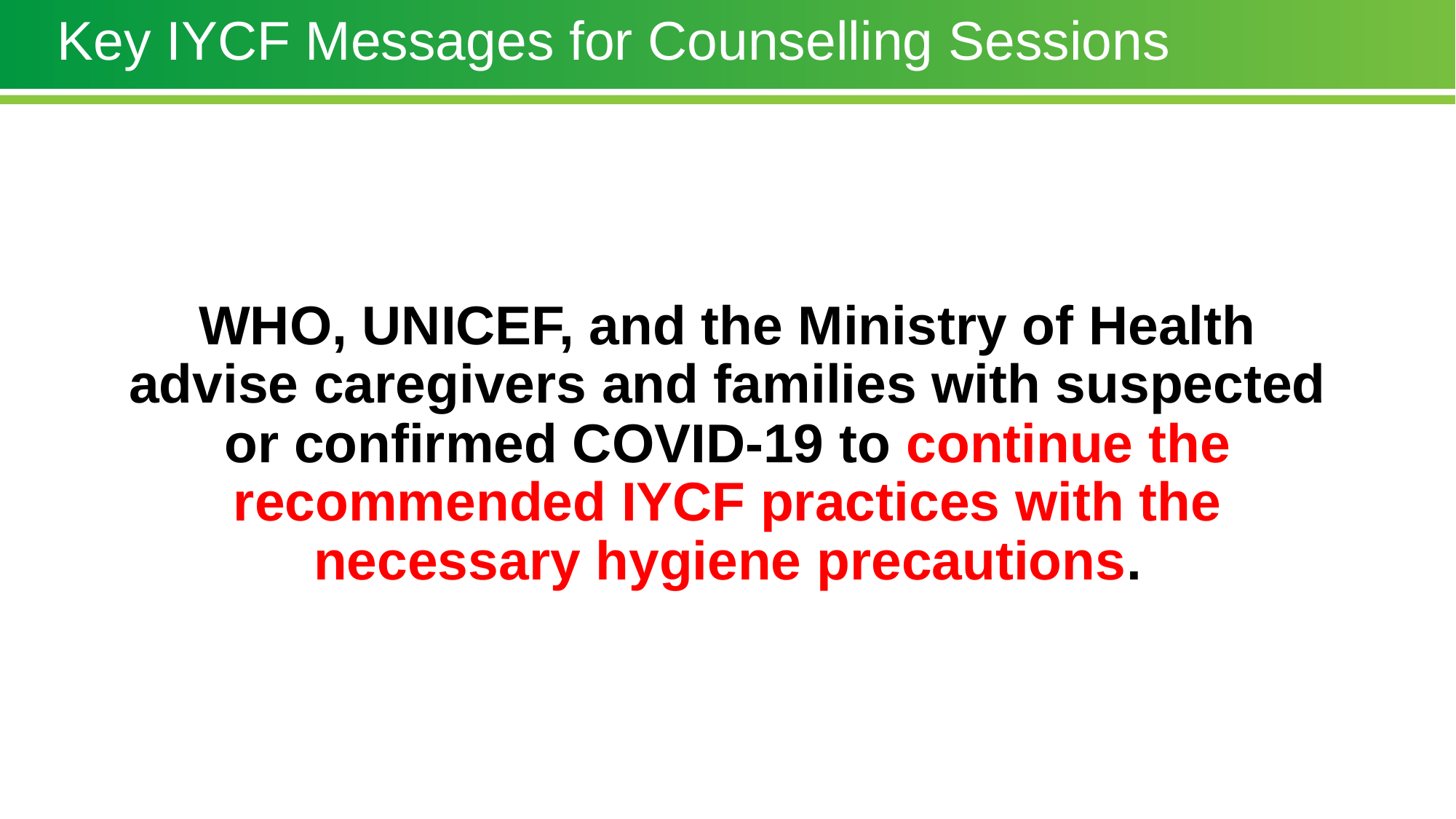

# Key IYCF Messages for Counselling Sessions
WHO, UNICEF, and the Ministry of Health advise caregivers and families with suspected or confirmed COVID-19 to continue the recommended IYCF practices with the necessary hygiene precautions.